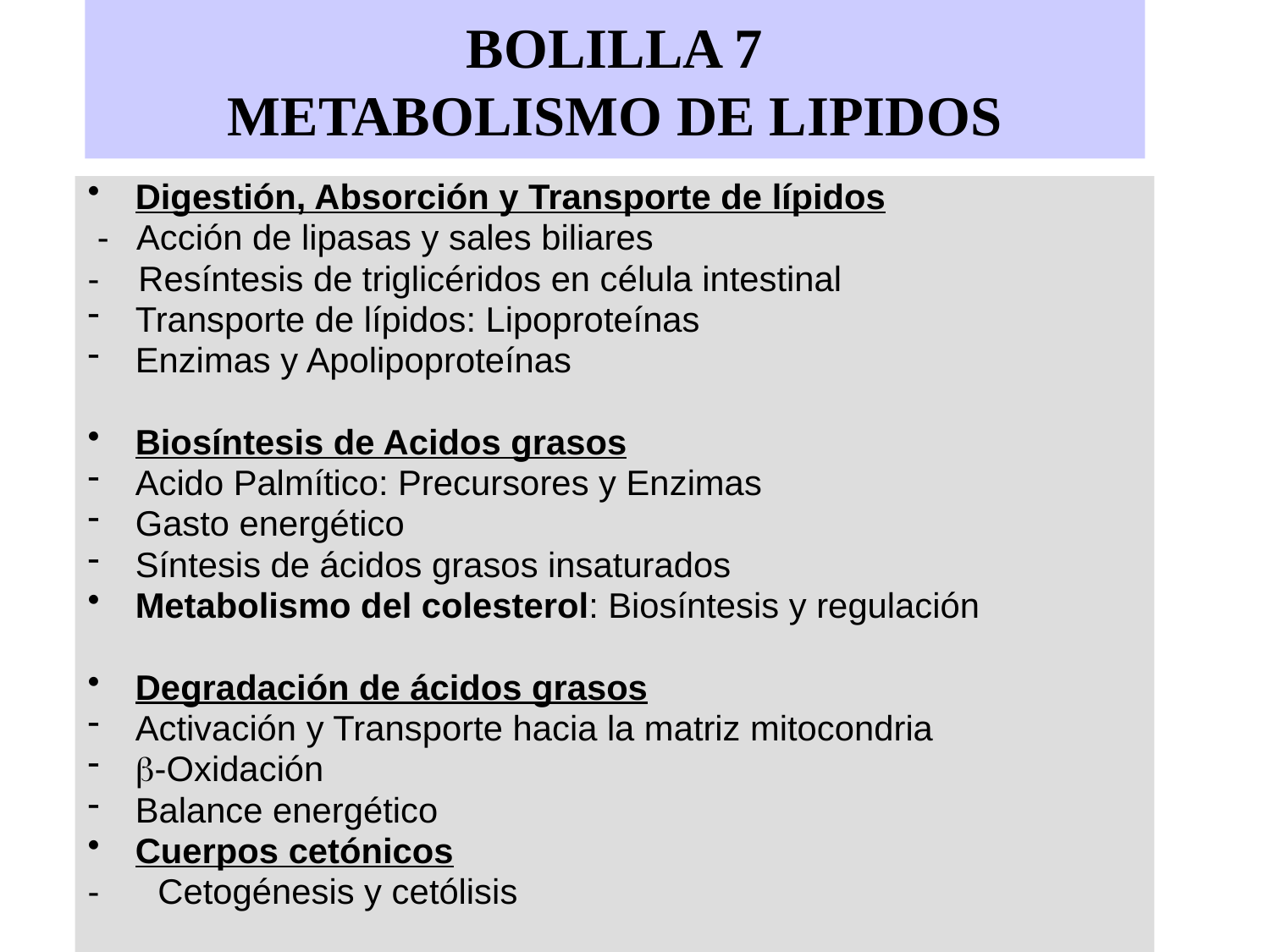

# BOLILLA 7 METABOLISMO DE LIPIDOS
Digestión, Absorción y Transporte de lípidos
 -   Acción de lipasas y sales biliares
-    Resíntesis de triglicéridos en célula intestinal
Transporte de lípidos: Lipoproteínas
Enzimas y Apolipoproteínas

Biosíntesis de Acidos grasos
Acido Palmítico: Precursores y Enzimas
Gasto energético
Síntesis de ácidos grasos insaturados
Metabolismo del colesterol: Biosíntesis y regulación

Degradación de ácidos grasos
Activación y Transporte hacia la matriz mitocondria
β-Oxidación
Balance energético
Cuerpos cetónicos
-      Cetogénesis y cetólisis